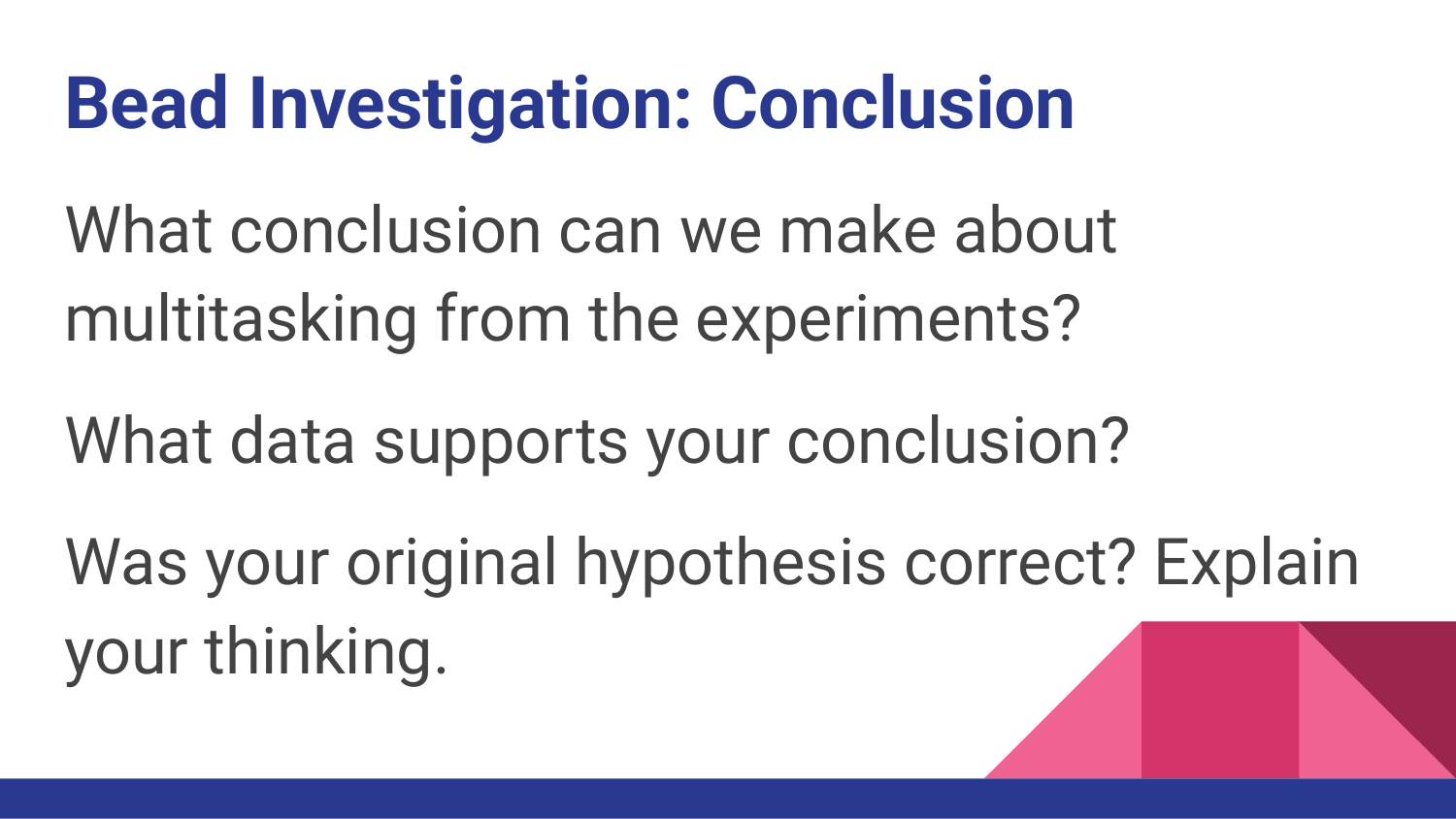

# Bead Investigation: Conclusion

What conclusion can we make about multitasking from the experiments?
What data supports your conclusion?
Was your original hypothesis correct? Explain your thinking.